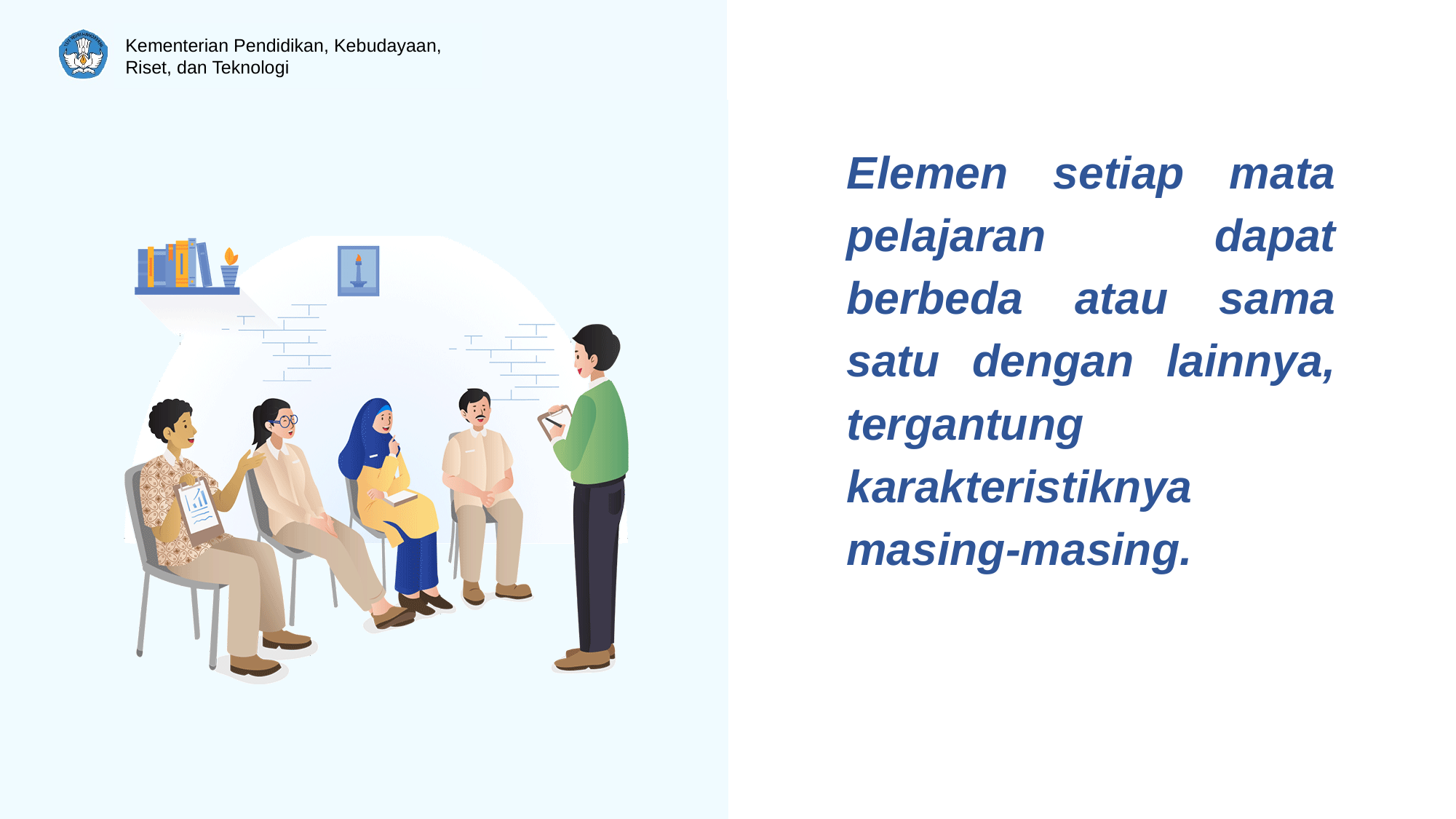

# Elemen setiap mata pelajaran dapat berbeda atau sama satu dengan lainnya, tergantung karakteristiknya masing-masing.